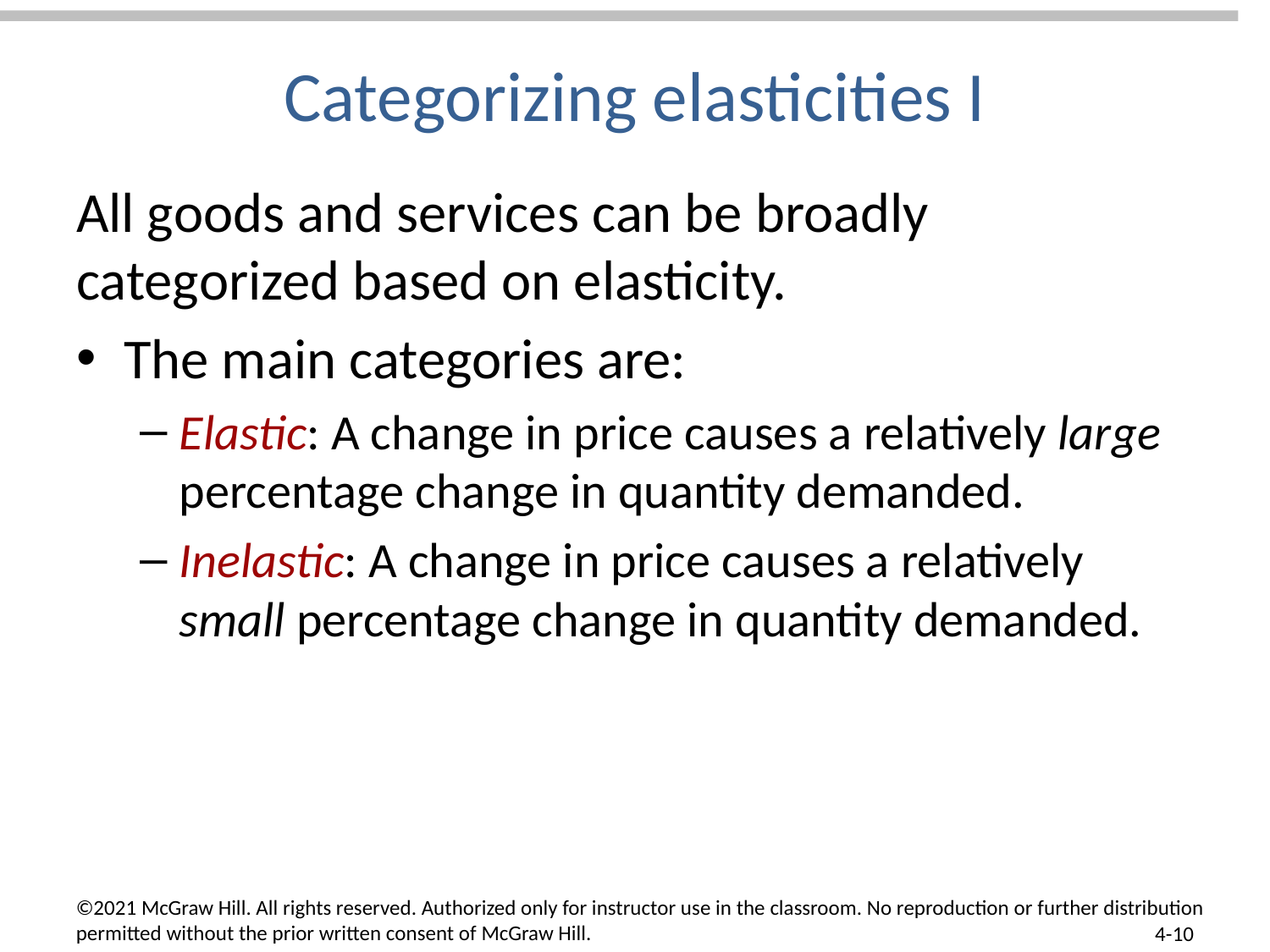

# Categorizing elasticities I
All goods and services can be broadly categorized based on elasticity.
The main categories are:
Elastic: A change in price causes a relatively large percentage change in quantity demanded.
Inelastic: A change in price causes a relatively small percentage change in quantity demanded.